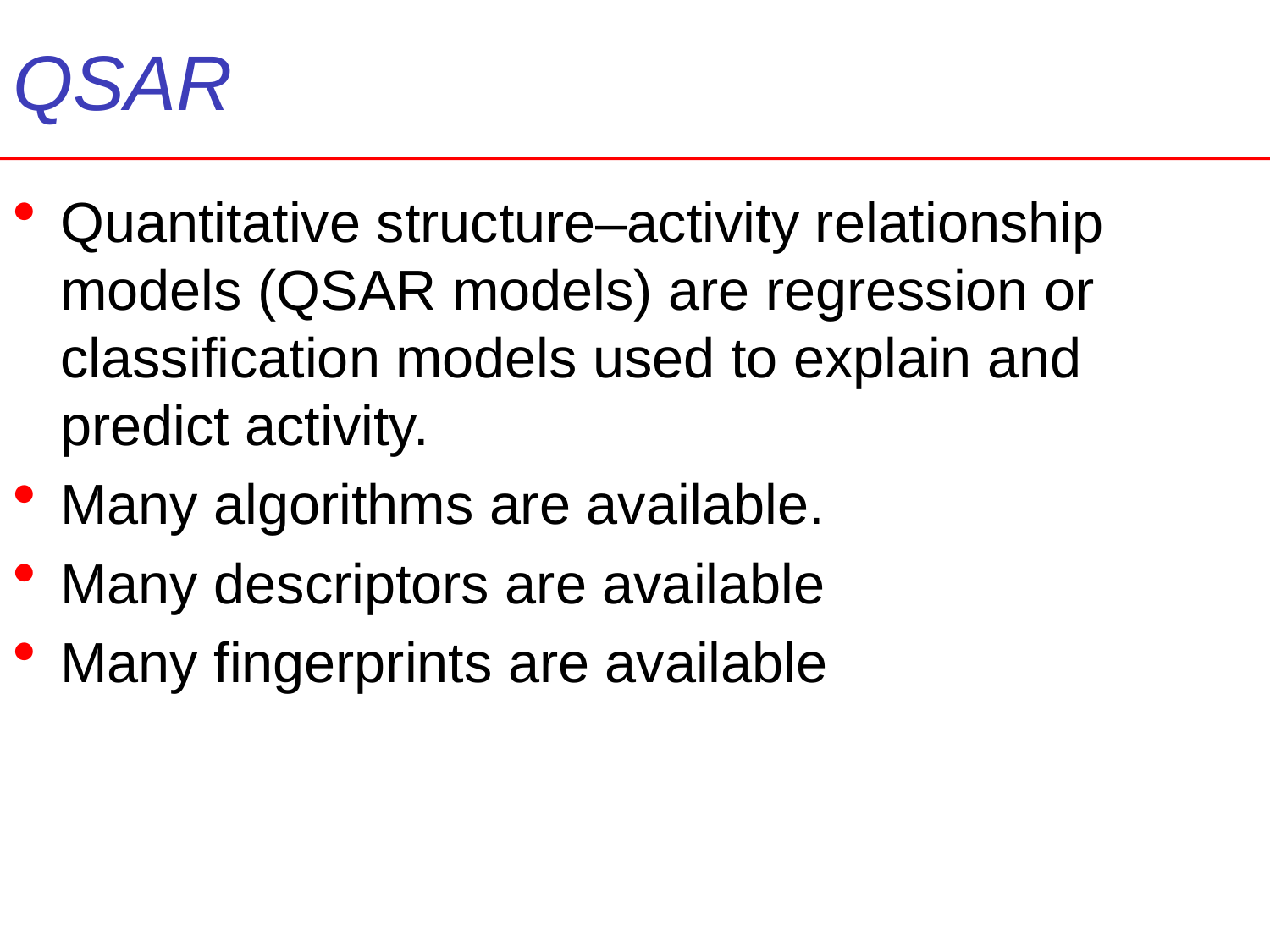

# QSAR
Quantitative structure–activity relationship models (QSAR models) are regression or classification models used to explain and predict activity.
Many algorithms are available.
Many descriptors are available
Many fingerprints are available